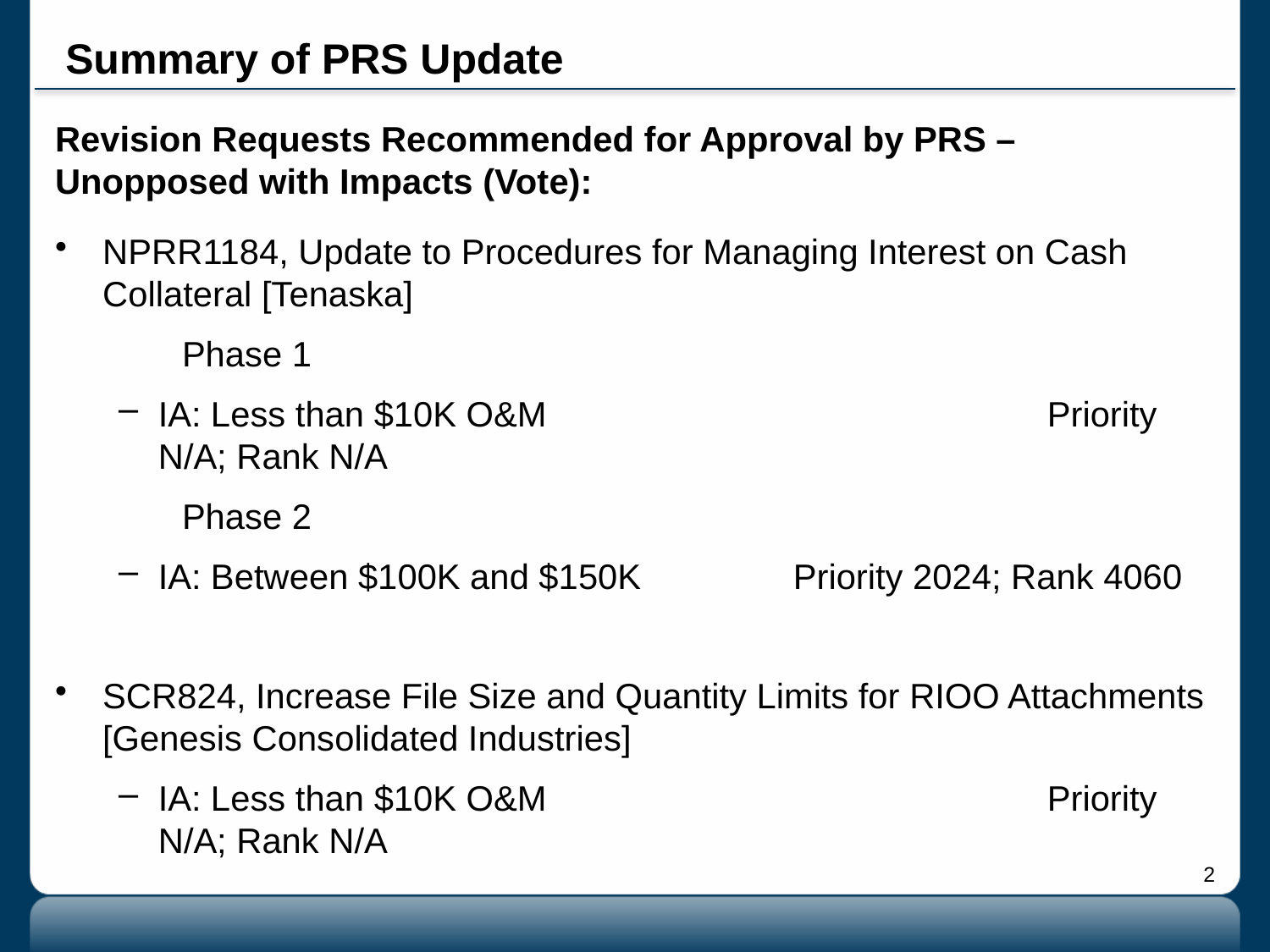

# Summary of PRS Update
Revision Requests Recommended for Approval by PRS – Unopposed with Impacts (Vote):
NPRR1184, Update to Procedures for Managing Interest on Cash Collateral [Tenaska]
	Phase 1
IA: Less than $10K O&M				Priority N/A; Rank N/A
	Phase 2
IA: Between $100K and $150K		Priority 2024; Rank 4060

SCR824, Increase File Size and Quantity Limits for RIOO Attachments [Genesis Consolidated Industries]
IA: Less than $10K O&M				Priority N/A; Rank N/A